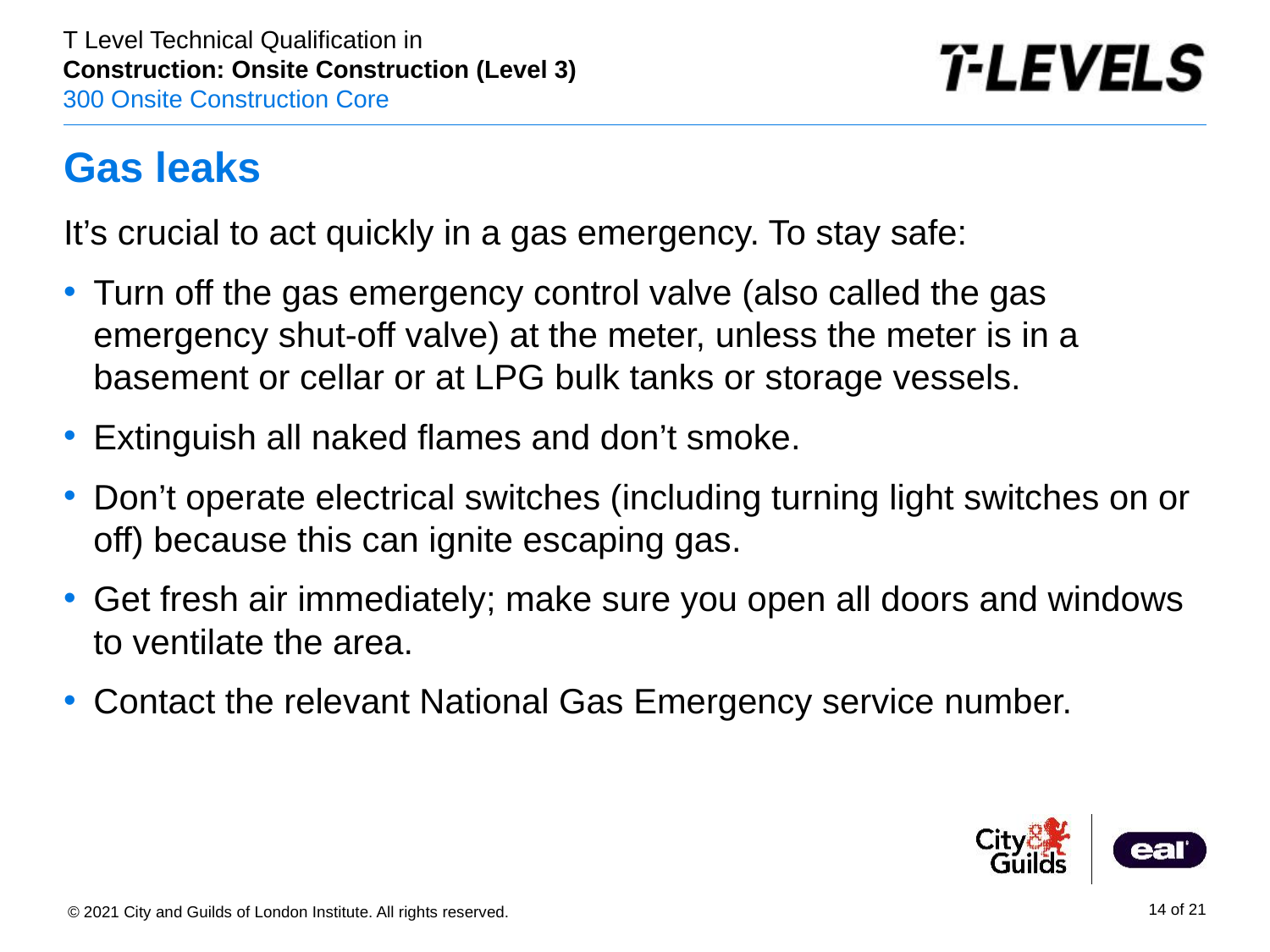

# Gas leaks
It’s crucial to act quickly in a gas emergency. To stay safe:
Turn off the gas emergency control valve (also called the gas emergency shut-off valve) at the meter, unless the meter is in a basement or cellar or at LPG bulk tanks or storage vessels.
Extinguish all naked flames and don’t smoke.
Don’t operate electrical switches (including turning light switches on or off) because this can ignite escaping gas.
Get fresh air immediately; make sure you open all doors and windows to ventilate the area.
Contact the relevant National Gas Emergency service number.